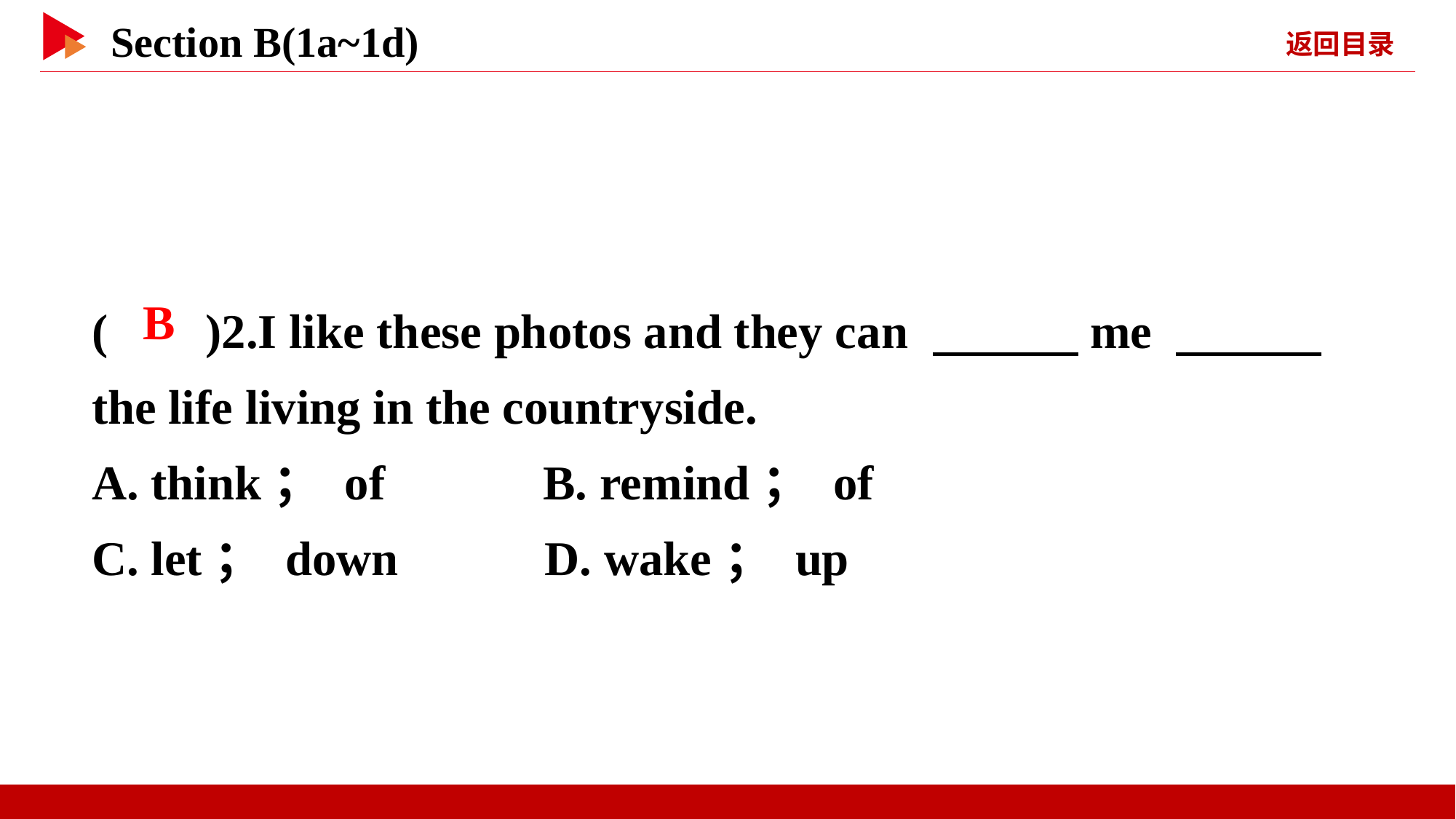

(        )2.I like these photos and they can 　　　me 　　　the life living in the countryside.
A. think； of             B. remind； of
C. let； down            D. wake； up
   B